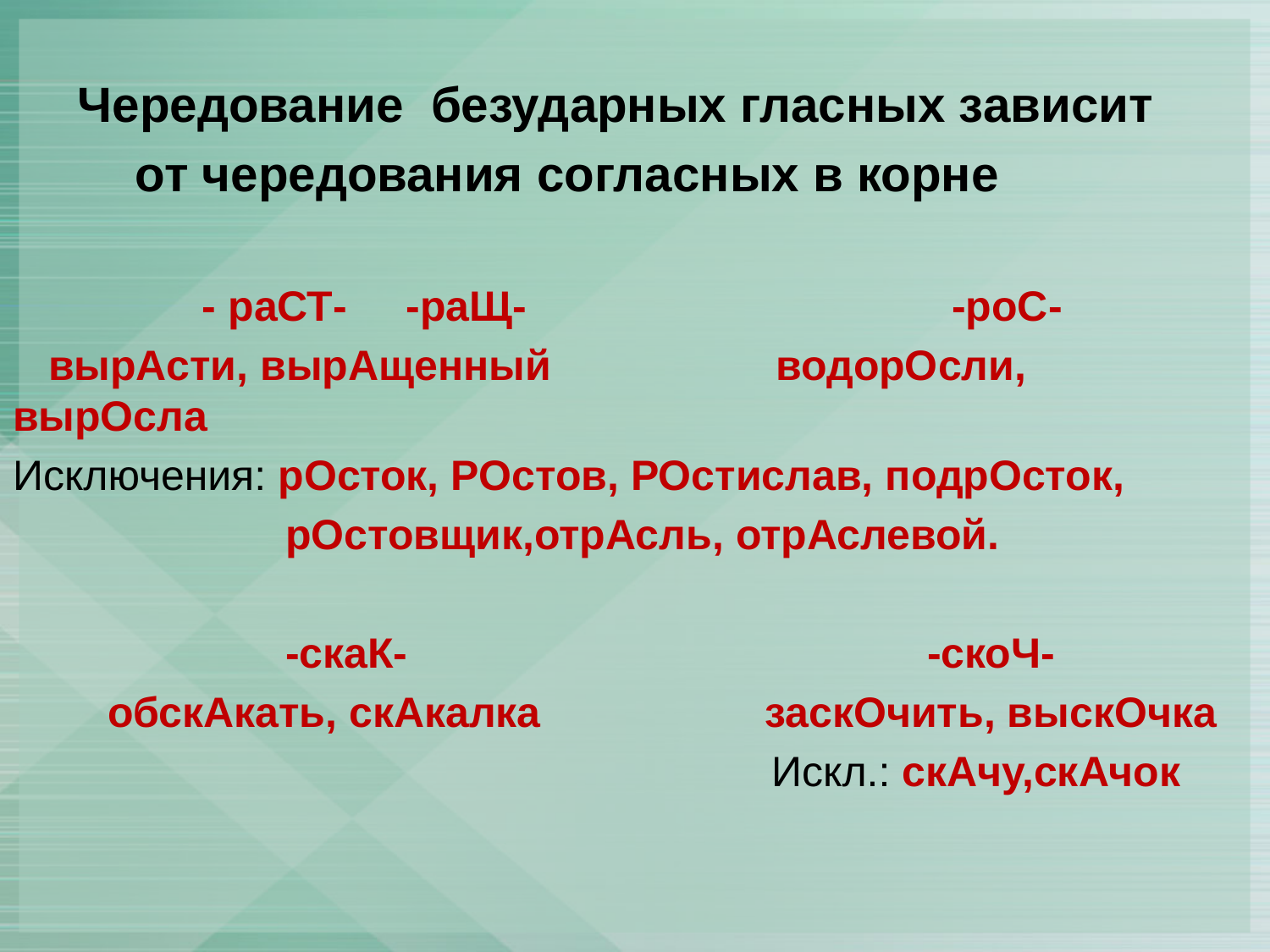

Чередование  безударных гласных зависит
от чередования согласных в корне

                - раСТ-     -раЩ-                                    -роС-
   вырАсти, вырАщенный                   водорОсли, вырОсла
Исключения: рОсток, РОстов, РОстислав, подрОсток,
                       рОстовщик,отрАсль, отрАслевой.

                       -скаК-                                            -скоЧ-
        обскАкать, скАкалка                   заскОчить, выскОчка
                                                                Искл.: скАчу,скАчок

#